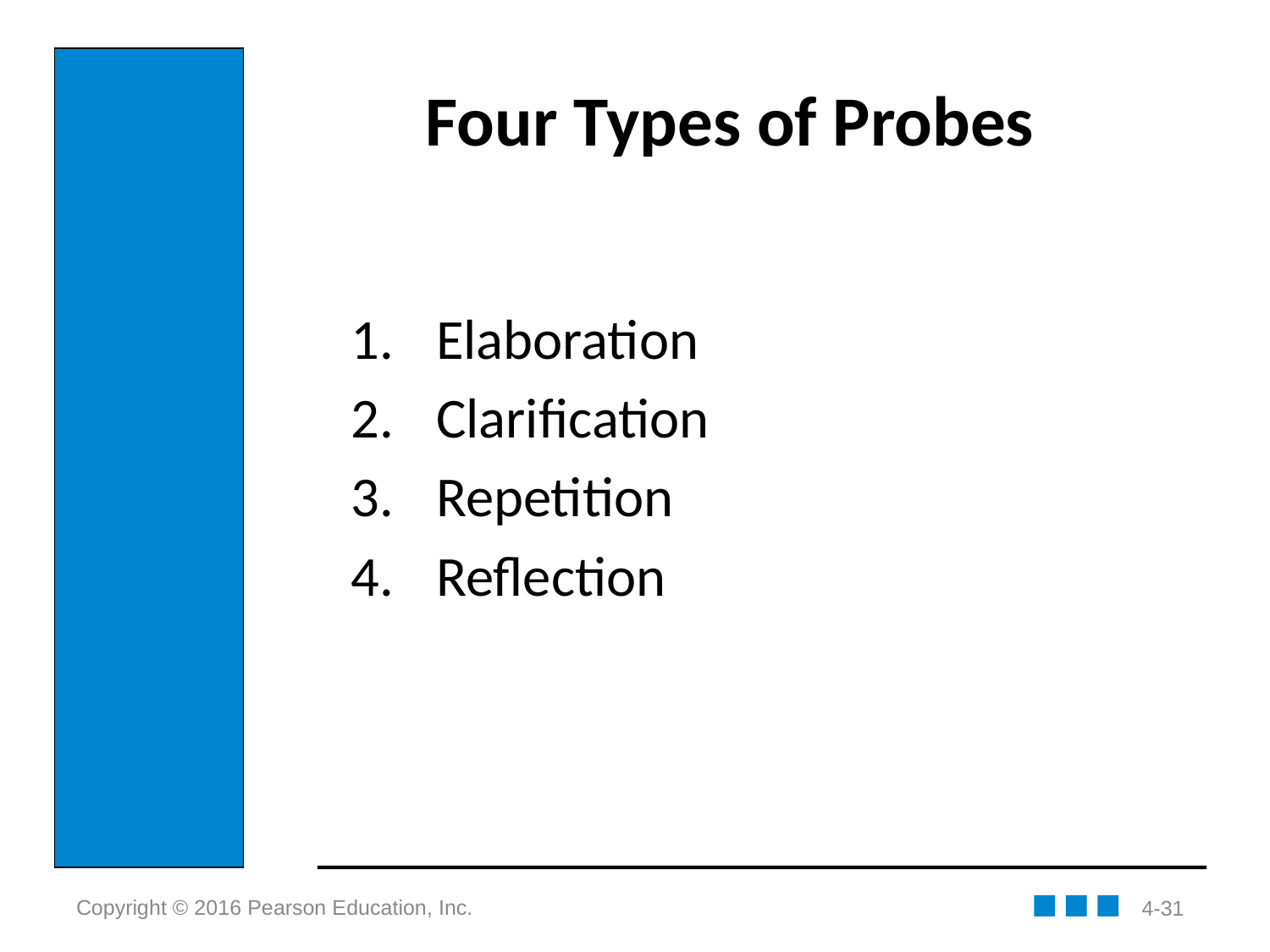

# Four Types of Probes

Elaboration
Clarification
Repetition
Reflection

4-31
Copyright © 2016 Pearson Education, Inc.